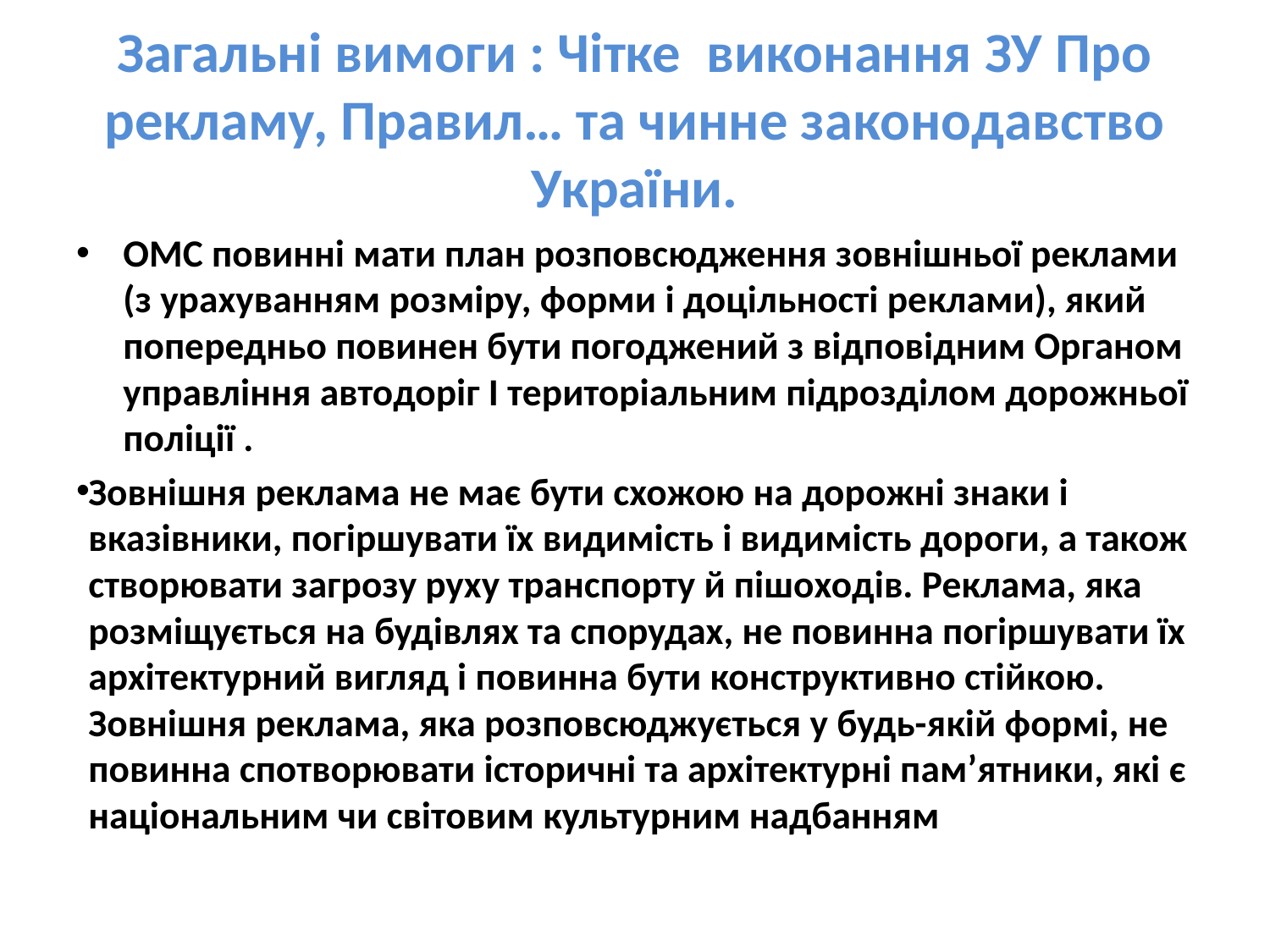

# Загальні вимоги : Чітке  виконання ЗУ Про рекламу, Правил… та чинне законодавство України.
ОМС повинні мати план розповсюдження зовнішньої реклами (з урахуванням розміру, форми і доцільності реклами), який попередньо повинен бути погоджений з відповідним Органом управління автодоріг І територіальним підрозділом дорожньої поліції .
Зовнішня реклама не має бути схожою на дорожні знаки і вказівники, погіршувати їх видимість і видимість дороги, а також створювати загрозу руху транспорту й пішоходів. Реклама, яка розміщується на будівлях та спорудах, не повинна погіршувати їх архітектурний вигляд і повинна бути конструктивно стійкою. Зовнішня реклама, яка розповсюджується у будь-якій формі, не повинна спотворювати історичні та архітектурні пам’ятники, які є національним чи світовим культурним надбанням